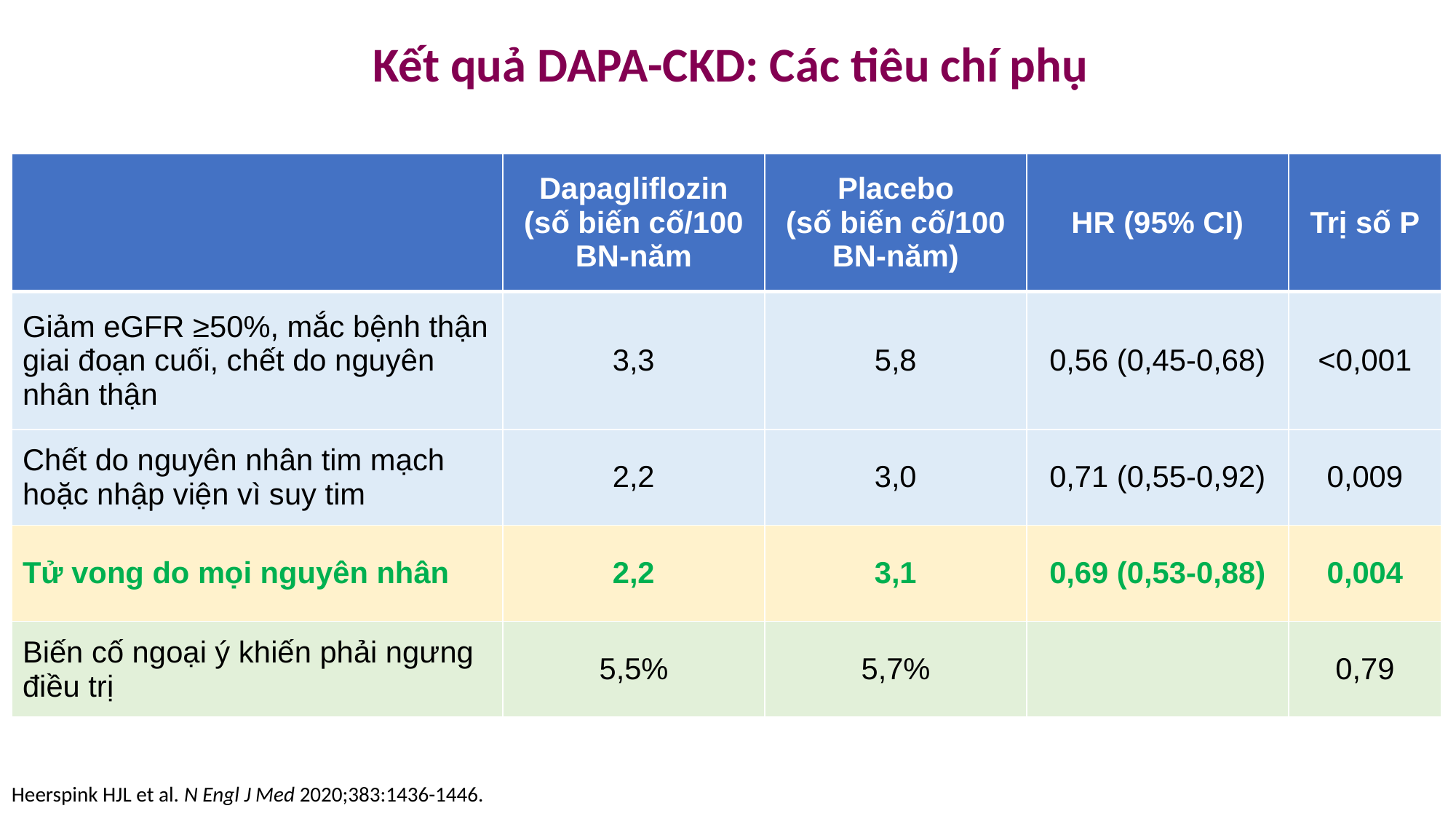

# Kết quả DAPA-CKD: Các tiêu chí phụ
|  | Dapagliflozin (số biến cố/100 BN-năm | Placebo (số biến cố/100 BN-năm) | HR (95% CI) | Trị số P |
| --- | --- | --- | --- | --- |
| Giảm eGFR ≥50%, mắc bệnh thận giai đoạn cuối, chết do nguyên nhân thận | 3,3 | 5,8 | 0,56 (0,45-0,68) | <0,001 |
| Chết do nguyên nhân tim mạch hoặc nhập viện vì suy tim | 2,2 | 3,0 | 0,71 (0,55-0,92) | 0,009 |
| Tử vong do mọi nguyên nhân | 2,2 | 3,1 | 0,69 (0,53-0,88) | 0,004 |
| Biến cố ngoại ý khiến phải ngưng điều trị | 5,5% | 5,7% |  | 0,79 |
Heerspink HJL et al. N Engl J Med 2020;383:1436-1446.